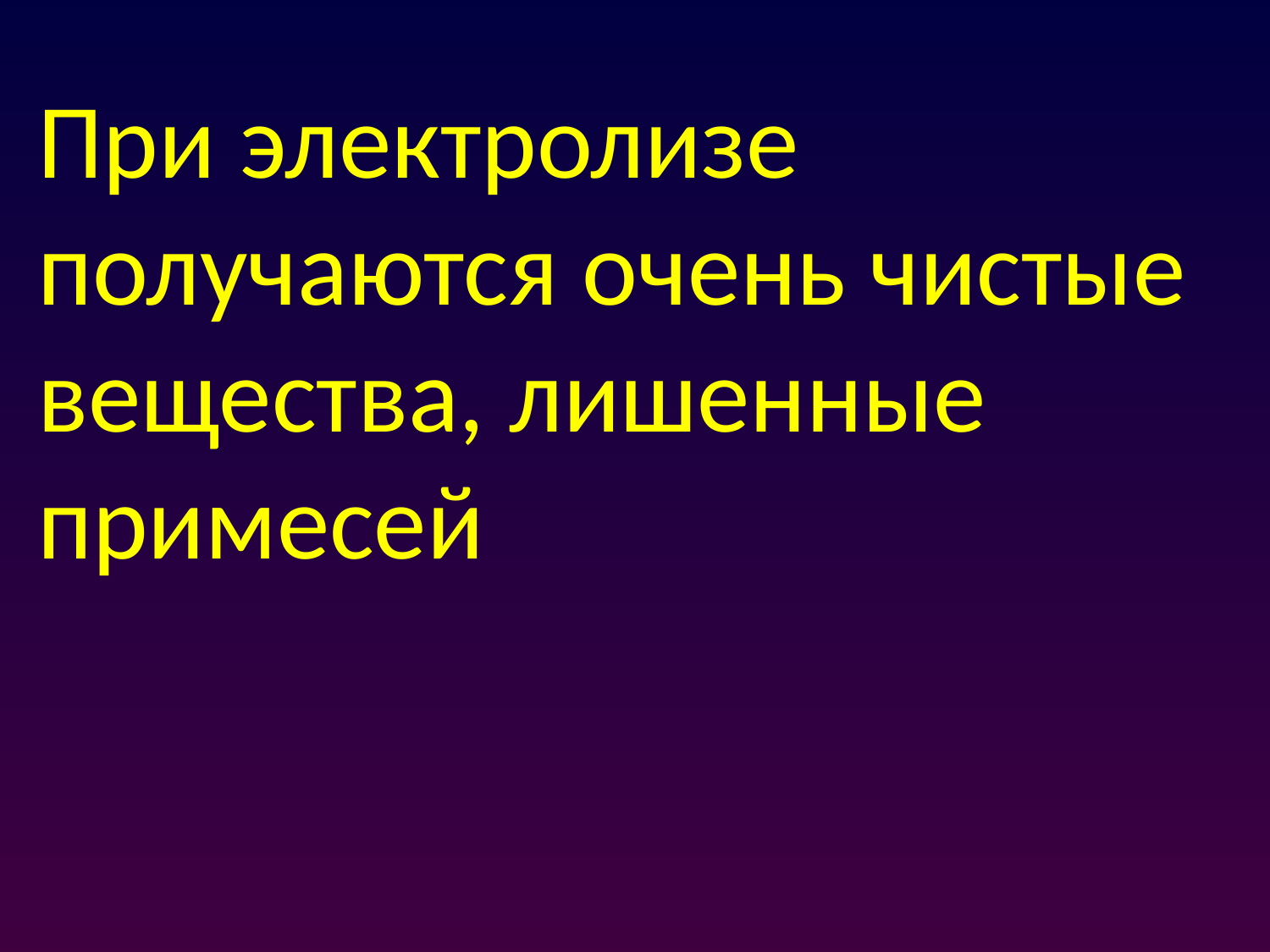

При электролизе получаются очень чистые вещества, лишенные примесей